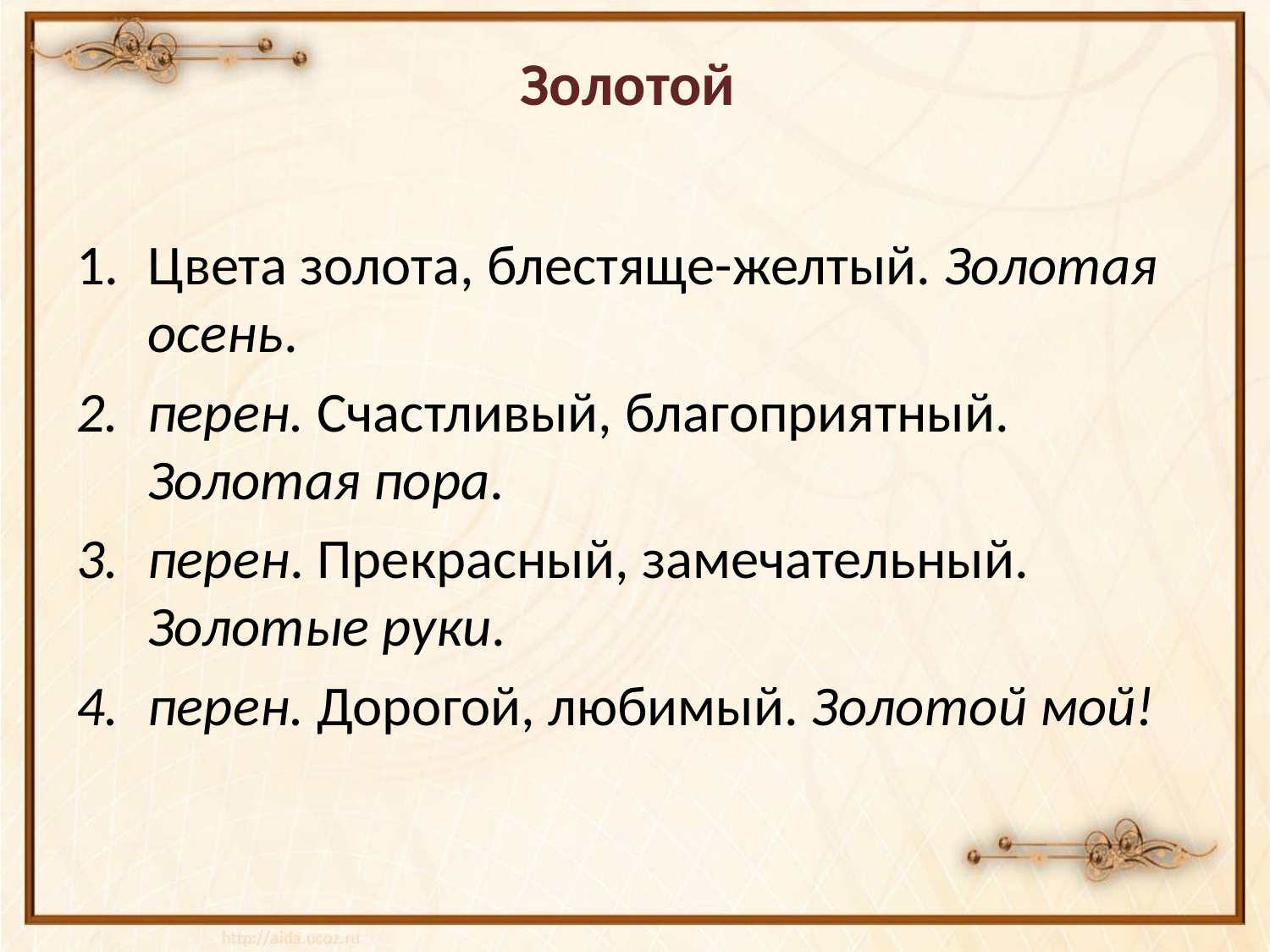

# Золотой
Цвета золота, блестяще-желтый. Золотая осень.
перен. Счастливый, благоприятный. Золотая пора.
перен. Прекрасный, замечательный. Золотые руки.
перен. Дорогой, любимый. Золотой мой!